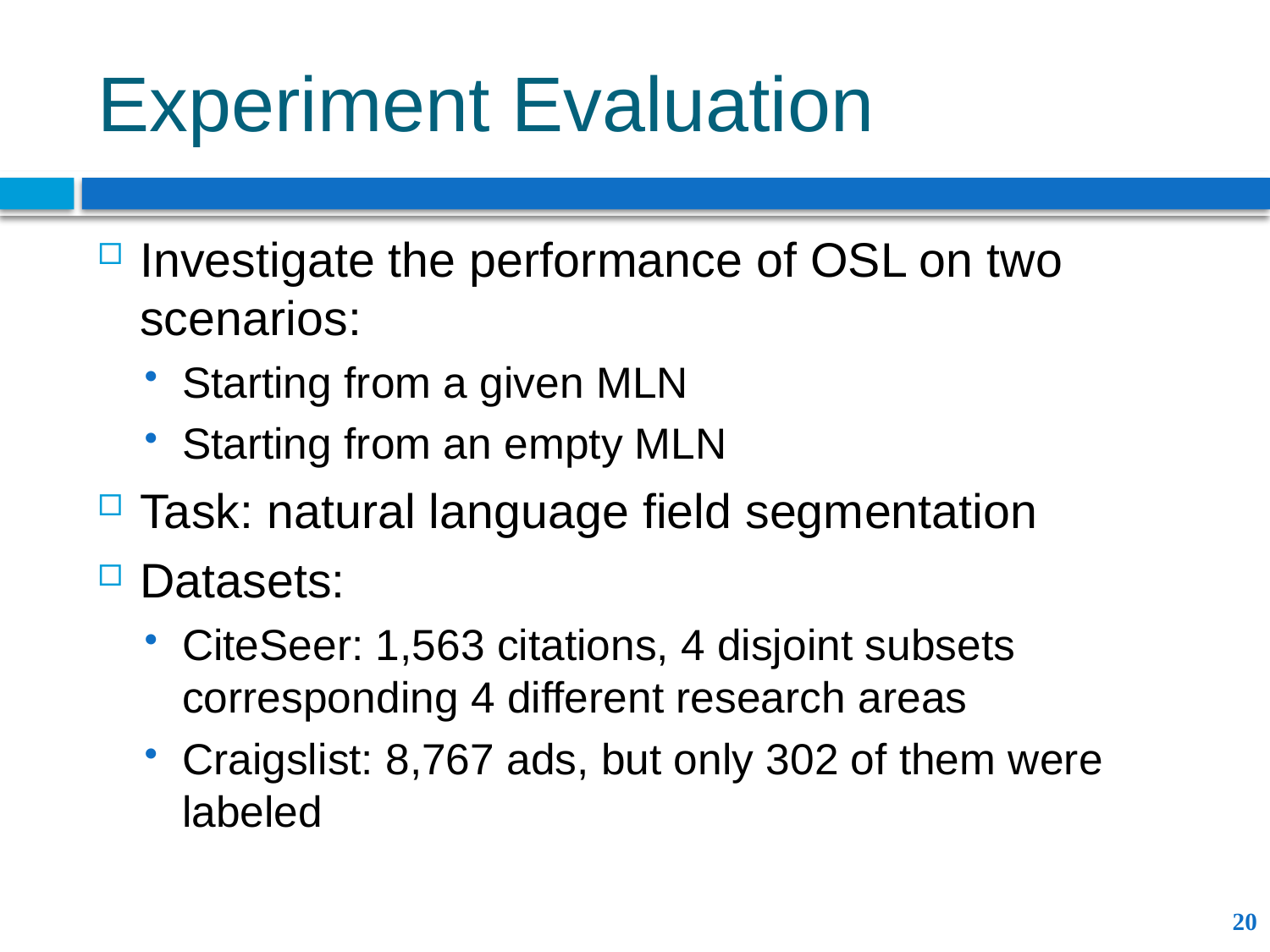

# Experiment Evaluation
Investigate the performance of OSL on two scenarios:
Starting from a given MLN
Starting from an empty MLN
Task: natural language field segmentation
Datasets:
CiteSeer: 1,563 citations, 4 disjoint subsets corresponding 4 different research areas
Craigslist: 8,767 ads, but only 302 of them were labeled
20